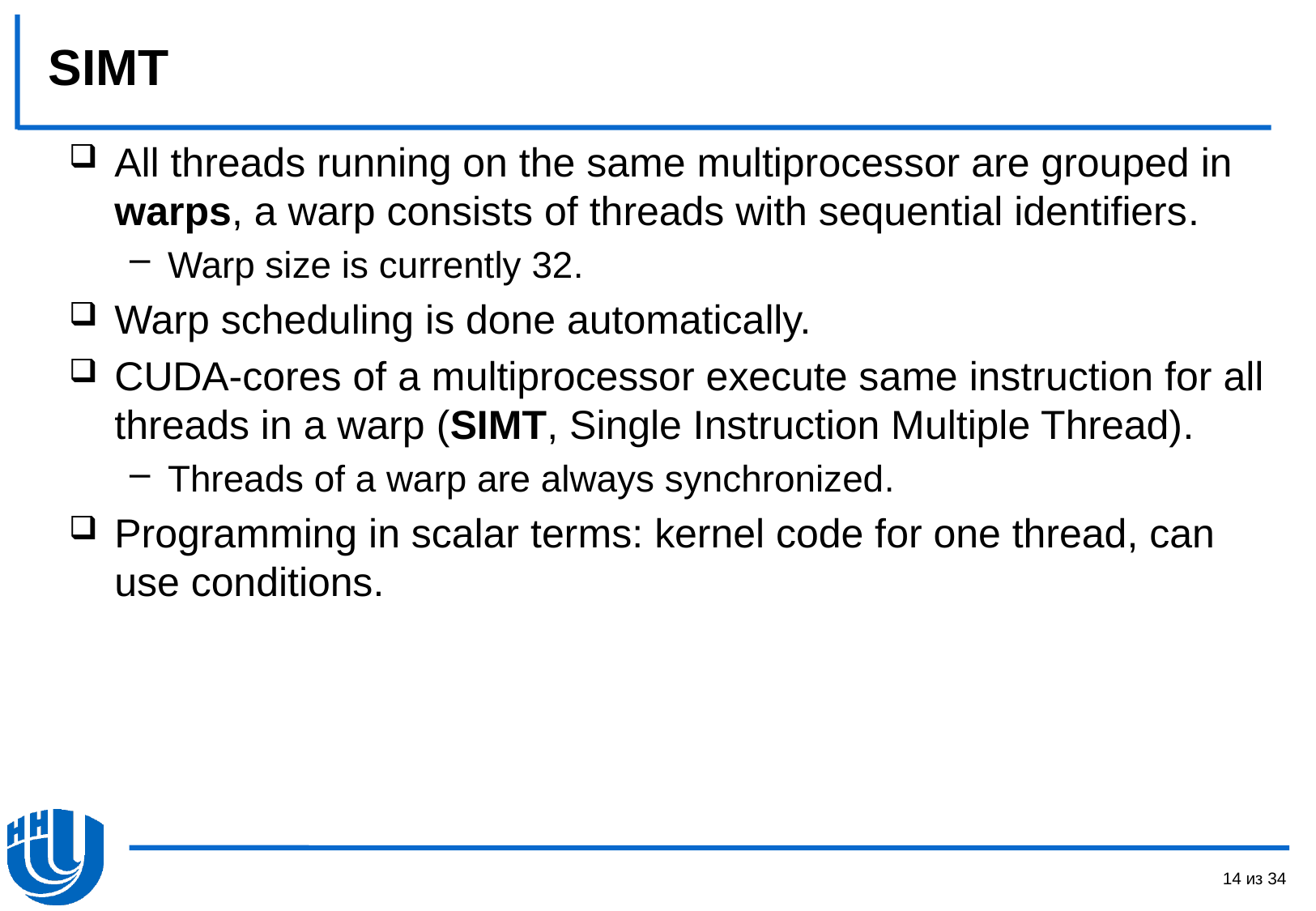

# SIMT
All threads running on the same multiprocessor are grouped in warps, a warp consists of threads with sequential identifiers.
Warp size is currently 32.
Warp scheduling is done automatically.
CUDA-cores of a multiprocessor execute same instruction for all threads in a warp (SIMT, Single Instruction Multiple Thread).
Threads of a warp are always synchronized.
Programming in scalar terms: kernel code for one thread, can use conditions.
14